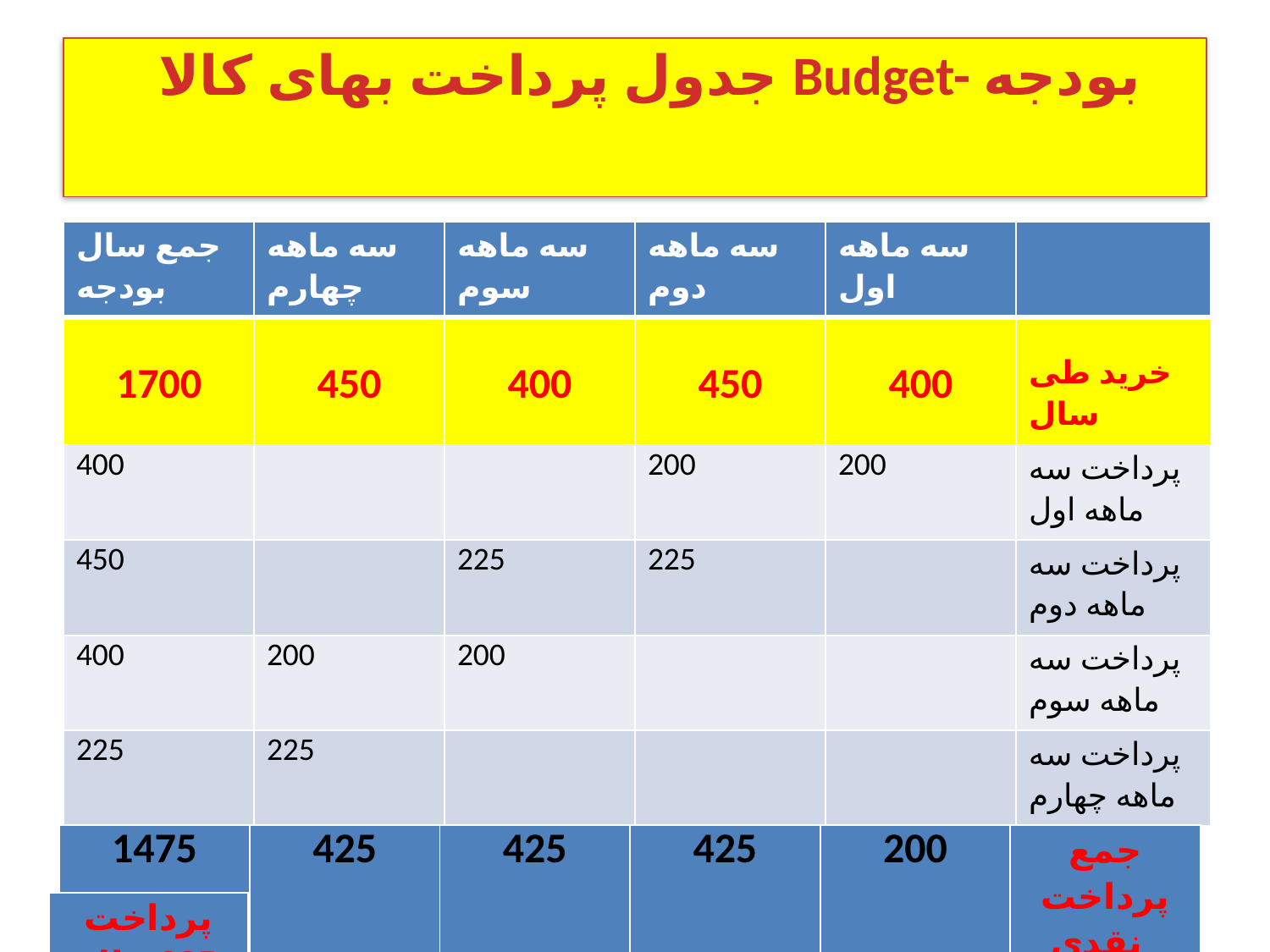

# جدول پرداخت بهای کالا Budget- بودجه
| جمع سال بودجه | سه ماهه چهارم | سه ماهه سوم | سه ماهه دوم | سه ماهه اول |  |
| --- | --- | --- | --- | --- | --- |
| 1700 | 450 | 400 | 450 | 400 | خرید طی سال |
| 400 |  |  | 200 | 200 | پرداخت سه ماهه اول |
| 450 |  | 225 | 225 |  | پرداخت سه ماهه دوم |
| 400 | 200 | 200 |  |  | پرداخت سه ماهه سوم |
| 225 | 225 |  |  |  | پرداخت سه ماهه چهارم |
| 1475 | 425 | 425 | 425 | 200 | جمع پرداخت نقدی |
| --- | --- | --- | --- | --- | --- |
| پرداخت 225سال اتی |
| --- |